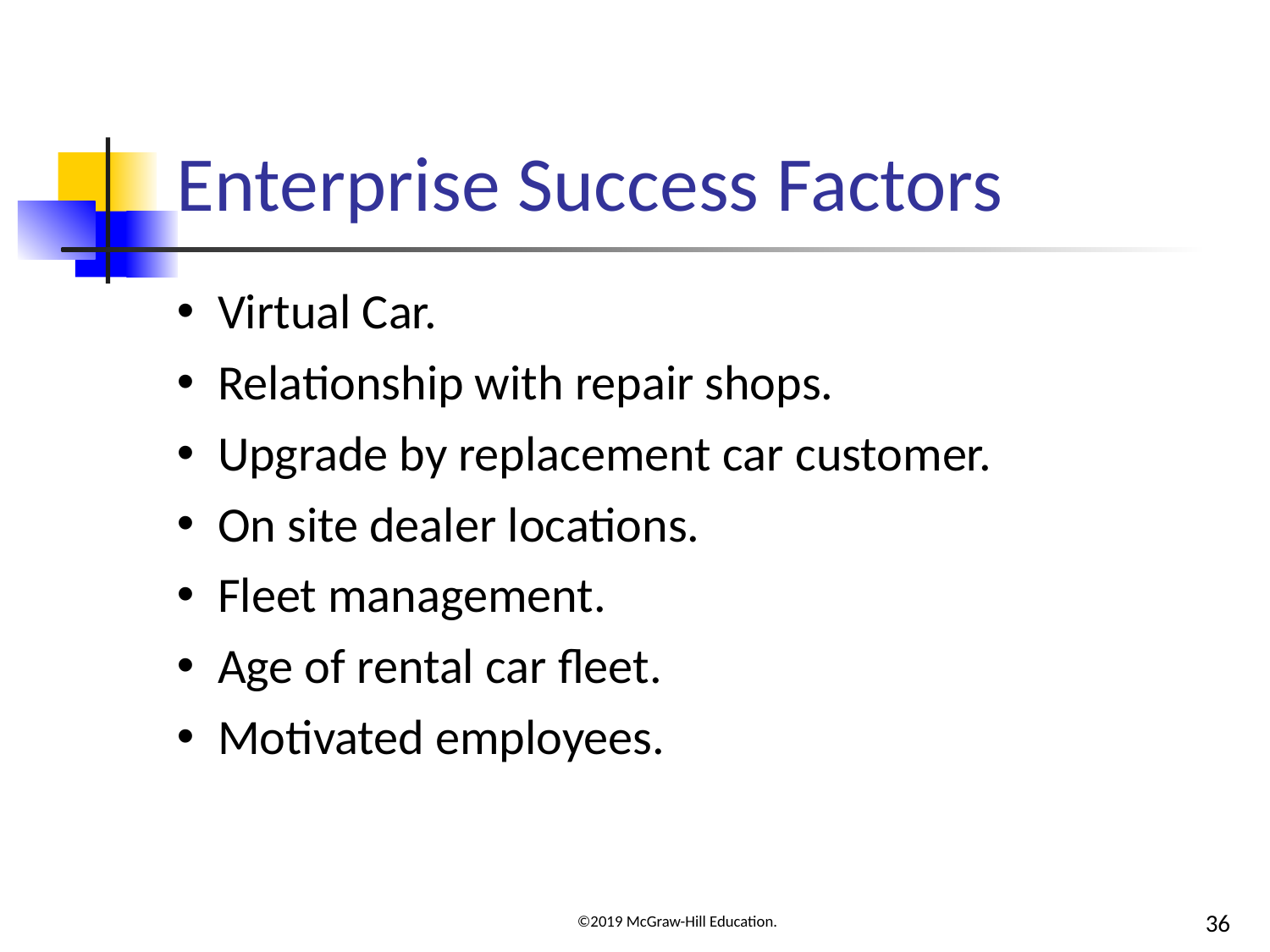

# Enterprise Success Factors
Virtual Car.
Relationship with repair shops.
Upgrade by replacement car customer.
On site dealer locations.
Fleet management.
Age of rental car fleet.
Motivated employees.